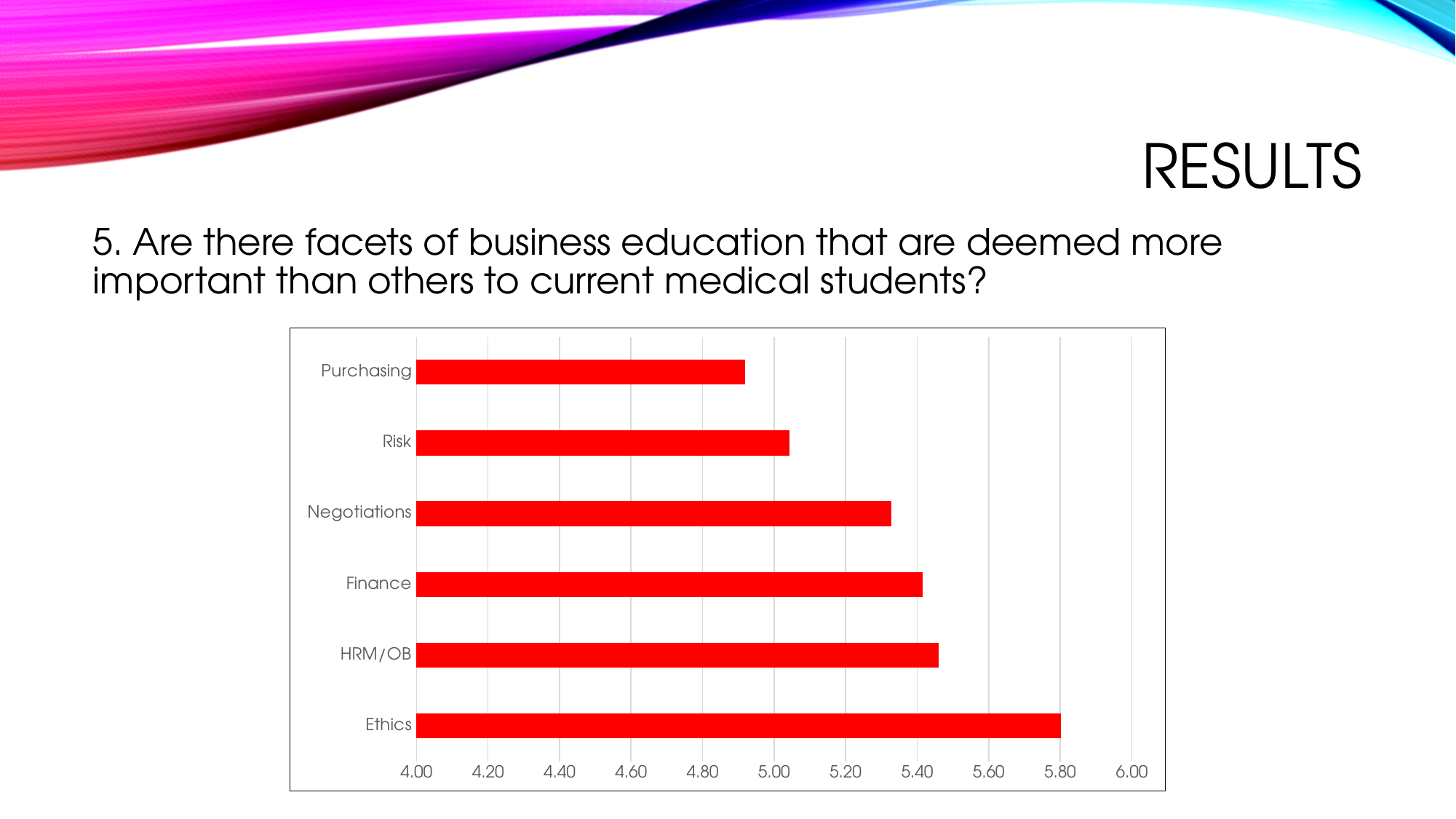

# Results
5. Are there facets of business education that are deemed more important than others to current medical students?

### Chart

| Category |  |
|---|---|
| Ethics | 5.802919708029197 |
| HRM/OB | 5.45985401459854 |
| Finance | 5.416058394160584 |
| Negotiations | 5.328467153284672 |
| Risk | 5.043795620437956 |
| Purchasing | 4.91970802919708 |